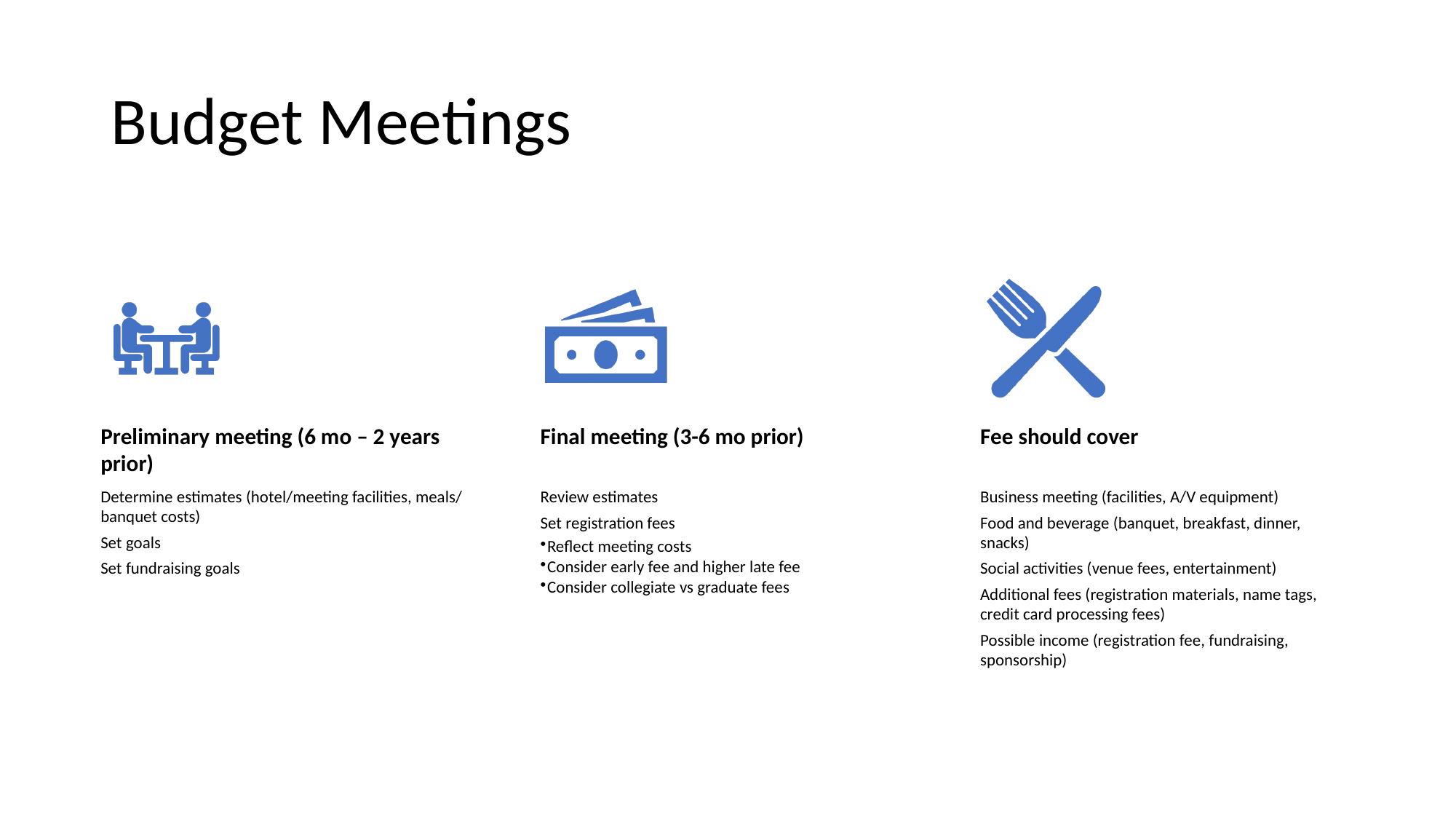

# Budget Meetings
Preliminary meeting (6 mo – 2 years prior)
Determine estimates (hotel/meeting facilities, meals/ banquet costs)
Set goals
Set fundraising goals
Final meeting (3-6 mo prior)
Review estimates
Set registration fees
Reflect meeting costs
Consider early fee and higher late fee
Consider collegiate vs graduate fees
Fee should cover
Business meeting (facilities, A/V equipment)
Food and beverage (banquet, breakfast, dinner, snacks)
Social activities (venue fees, entertainment)
Additional fees (registration materials, name tags, credit card processing fees)
Possible income (registration fee, fundraising, sponsorship)